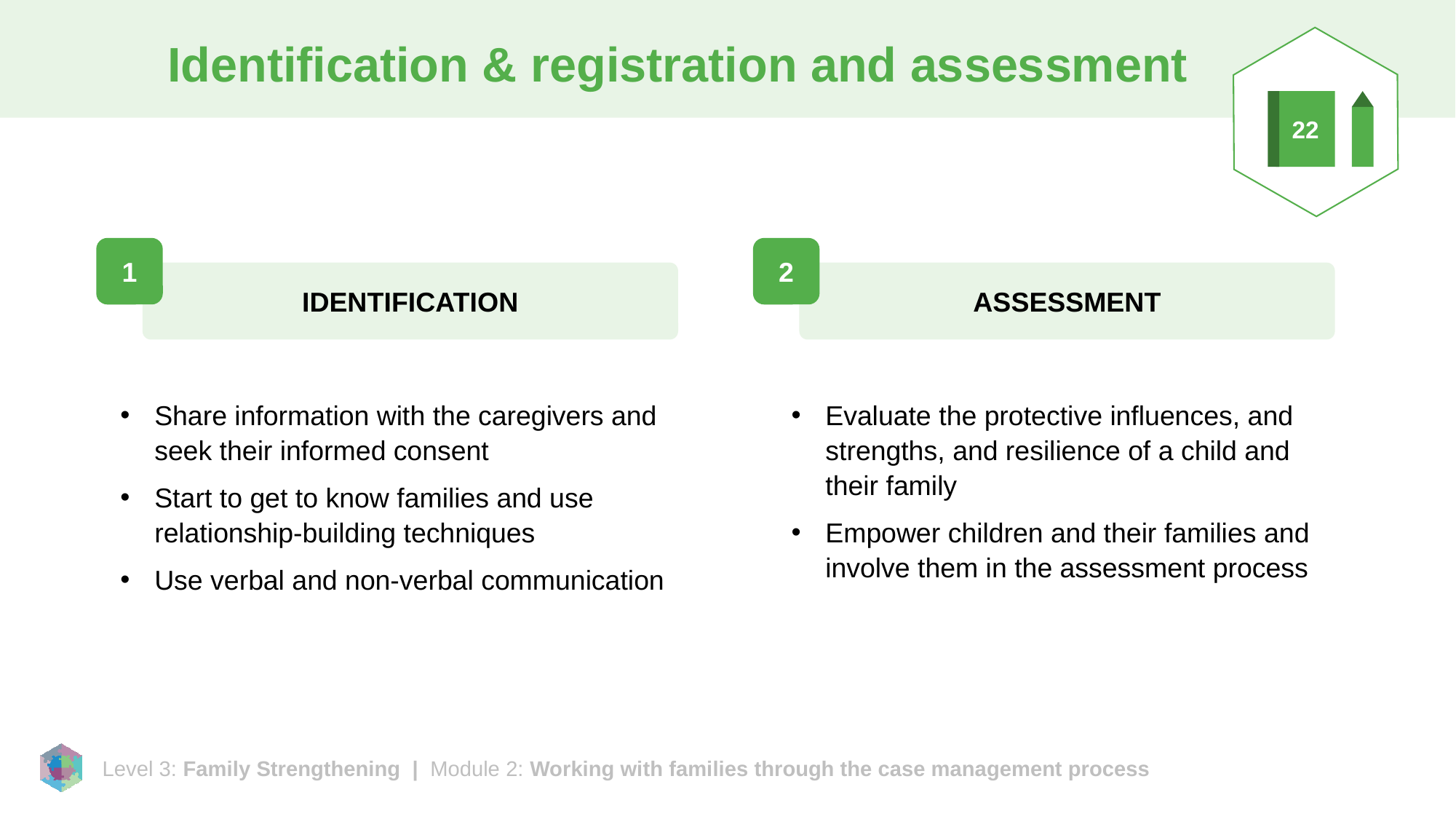

# Identification & registration and assessment

22

1
2
IDENTIFICATION
ASSESSMENT
Share information with the caregivers and seek their informed consent
Start to get to know families and use relationship-building techniques
Use verbal and non-verbal communication
Evaluate the protective influences, and strengths, and resilience of a child and their family
Empower children and their families and involve them in the assessment process